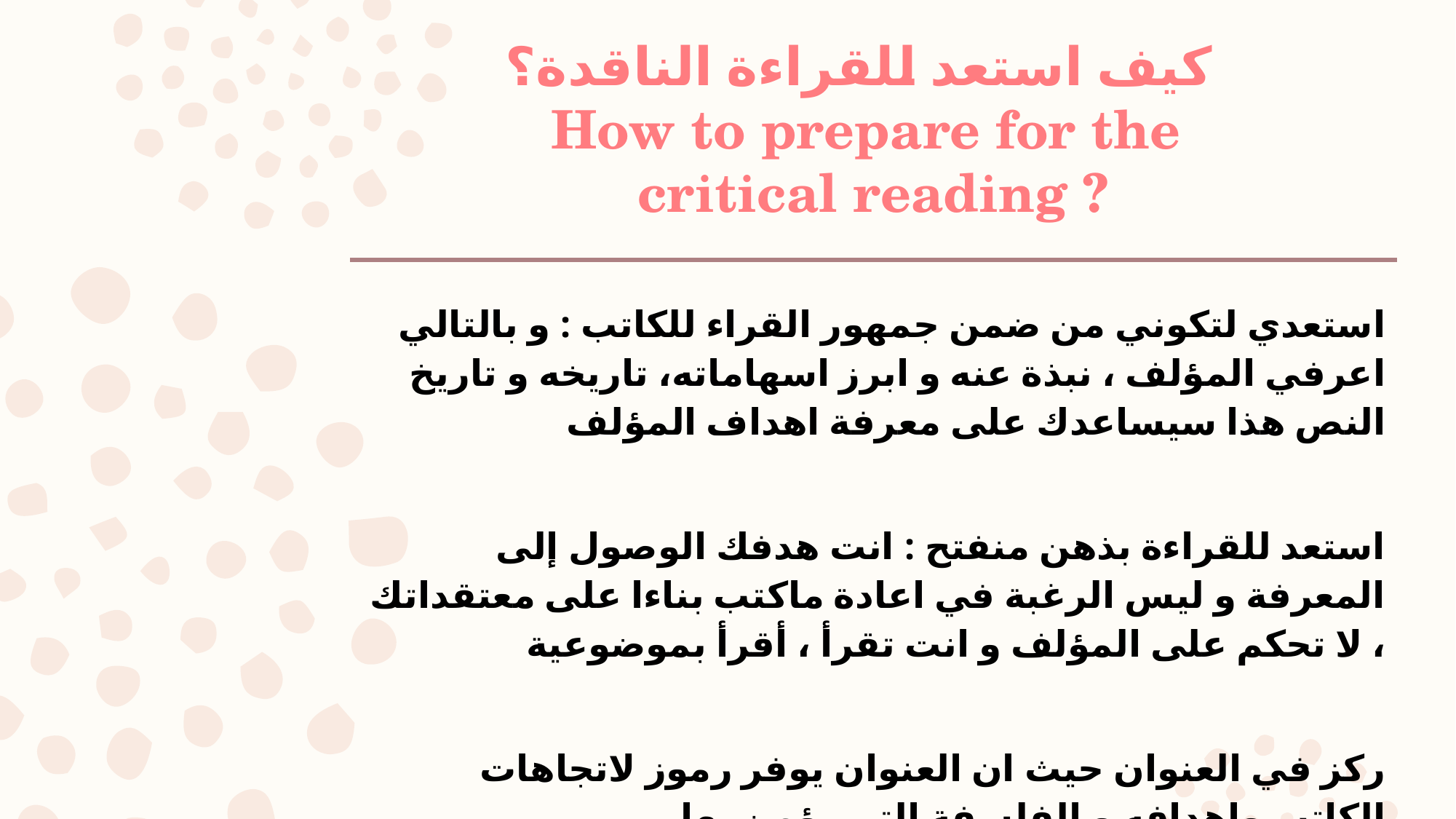

# كيف استعد للقراءة الناقدة؟ How to prepare for the critical reading ?
استعدي لتكوني من ضمن جمهور القراء للكاتب : و بالتالي اعرفي المؤلف ، نبذة عنه و ابرز اسهاماته، تاريخه و تاريخ النص هذا سيساعدك على معرفة اهداف المؤلف

استعد للقراءة بذهن منفتح : انت هدفك الوصول إلى المعرفة و ليس الرغبة في اعادة ماكتب بناءا على معتقداتك ، لا تحكم على المؤلف و انت تقرأ ، أقرأ بموضوعية

ركز في العنوان حيث ان العنوان يوفر رموز لاتجاهات الكاتب واهدافه و الفلسفة التي يؤمن بها